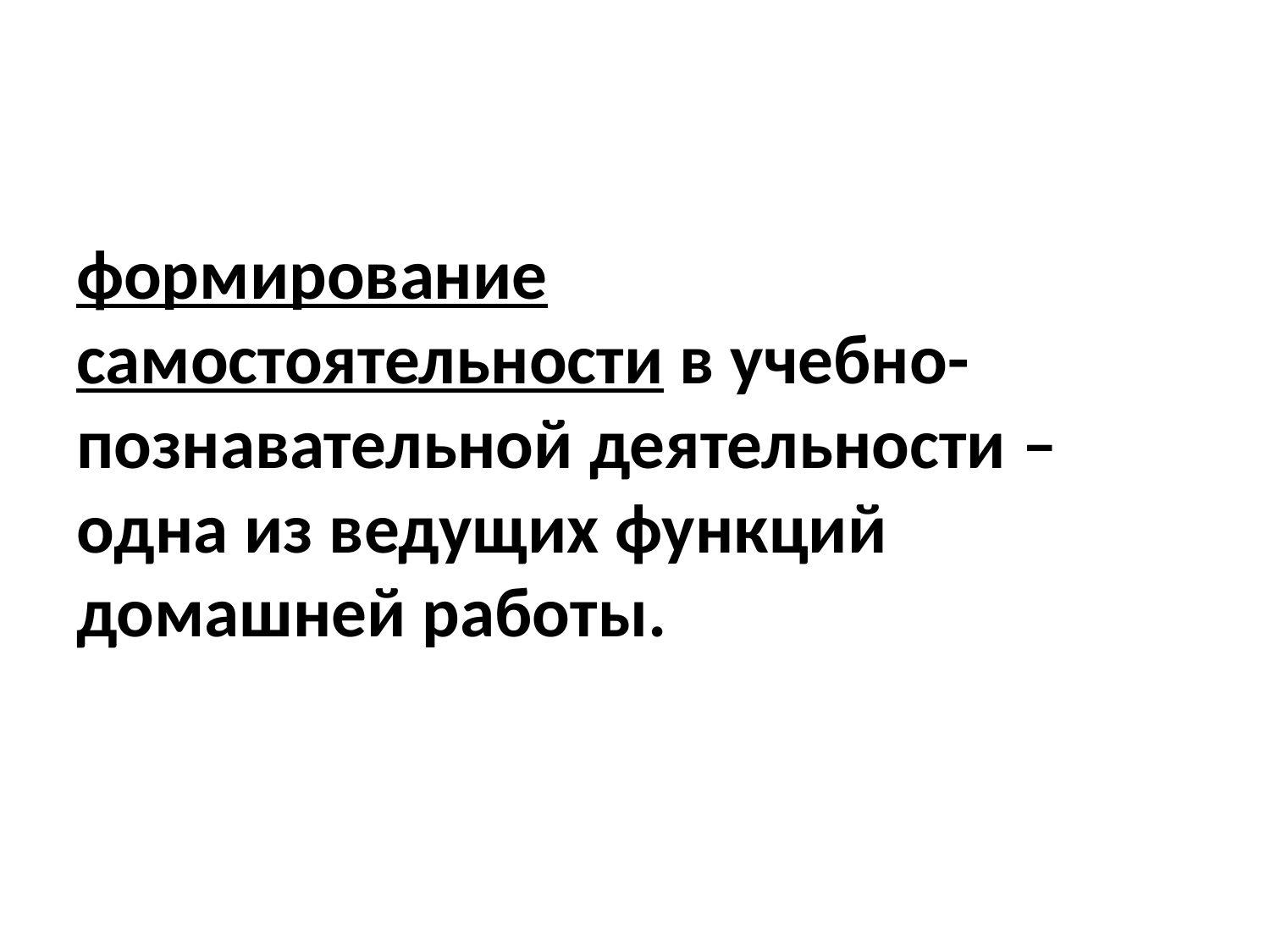

формирование самостоятельности в учебно-познавательной деятельности – одна из ведущих функ­ций домашней работы.